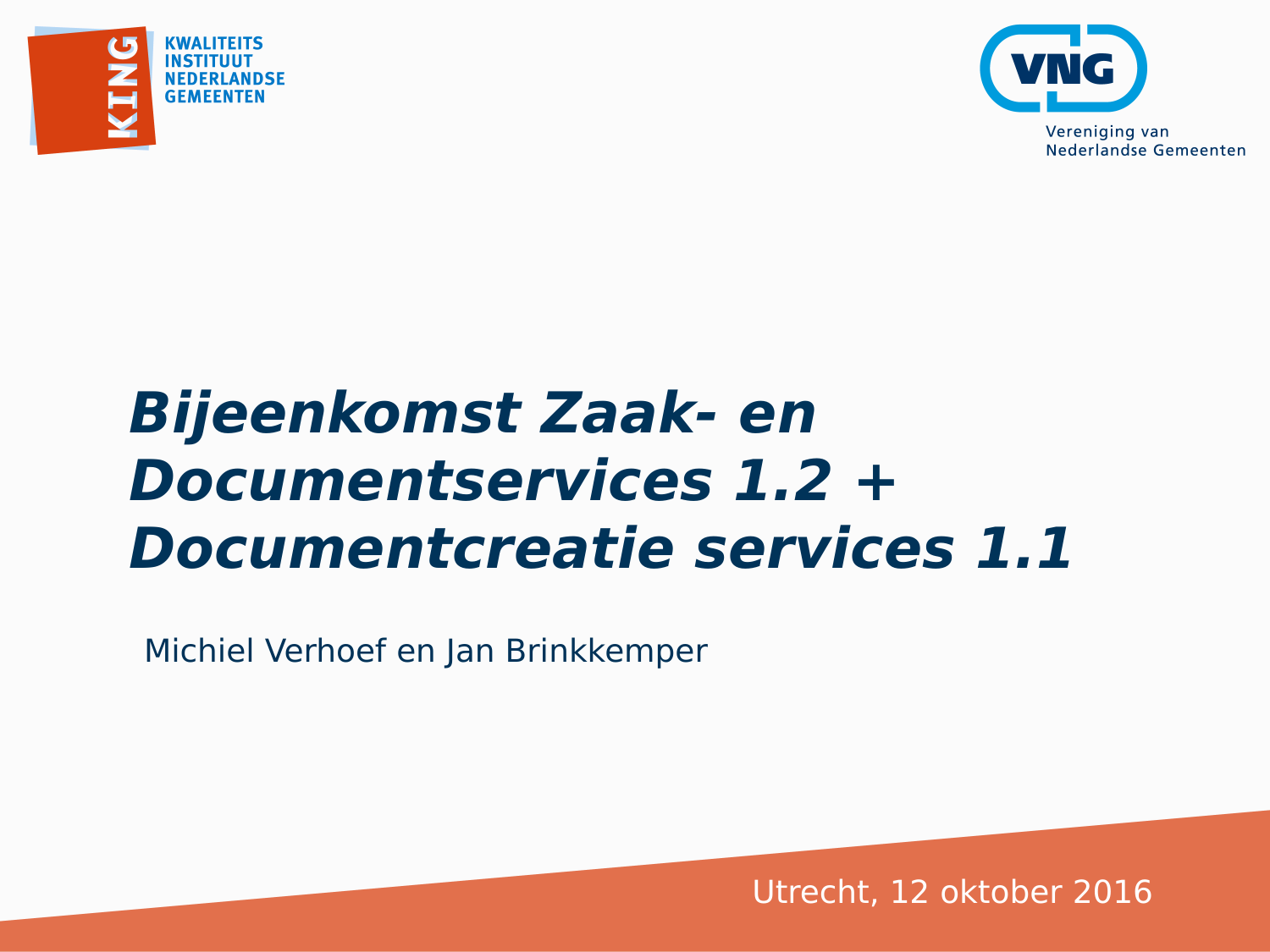

# Bijeenkomst Zaak- en Documentservices 1.2 + Documentcreatie services 1.1
Michiel Verhoef en Jan Brinkkemper
Utrecht, 12 oktober 2016